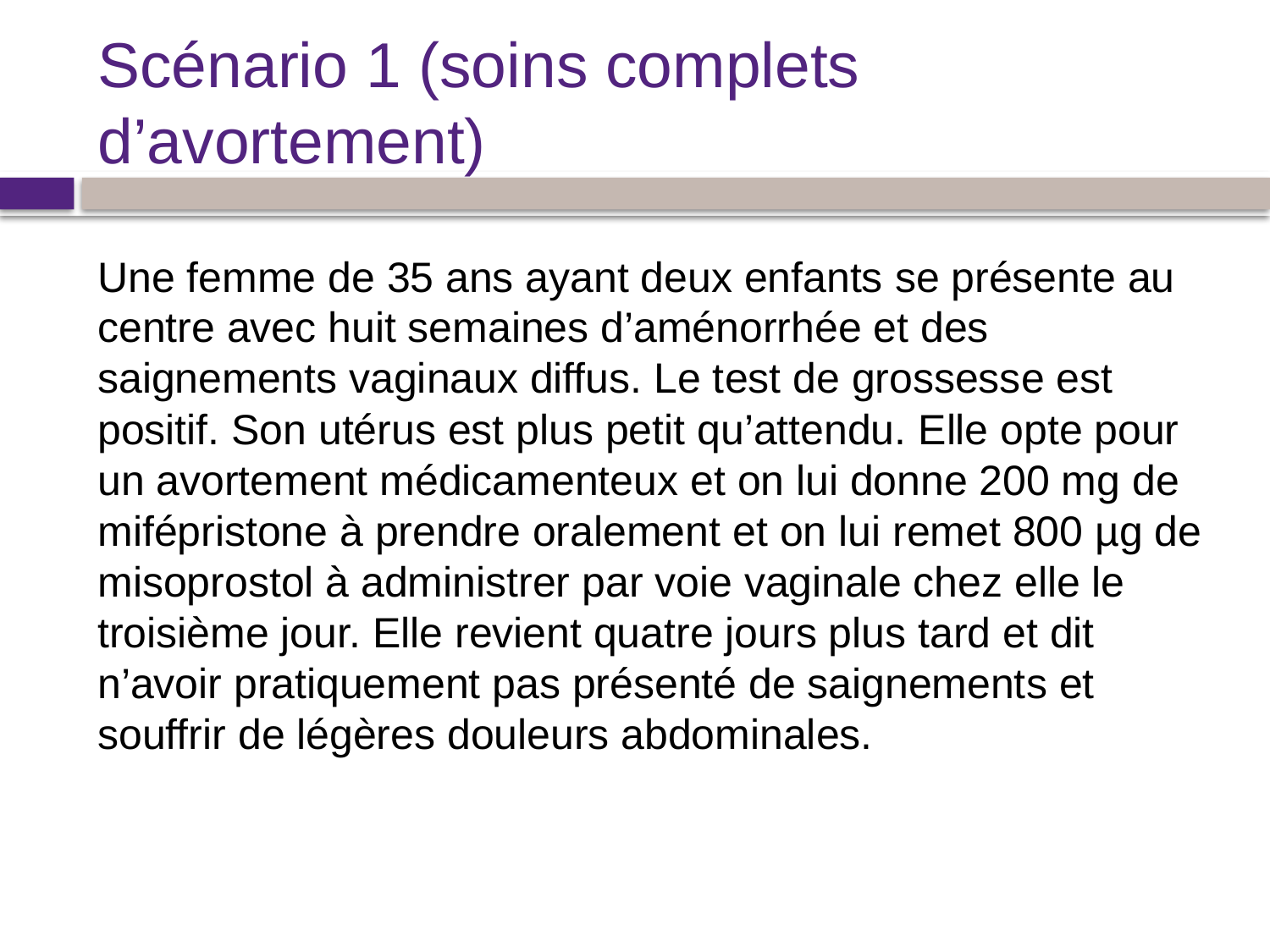

# Scénario 1 (soins complets d’avortement)
Une femme de 35 ans ayant deux enfants se présente au centre avec huit semaines d’aménorrhée et des saignements vaginaux diffus. Le test de grossesse est positif. Son utérus est plus petit qu’attendu. Elle opte pour un avortement médicamenteux et on lui donne 200 mg de mifépristone à prendre oralement et on lui remet 800 µg de misoprostol à administrer par voie vaginale chez elle le troisième jour. Elle revient quatre jours plus tard et dit n’avoir pratiquement pas présenté de saignements et souffrir de légères douleurs abdominales.